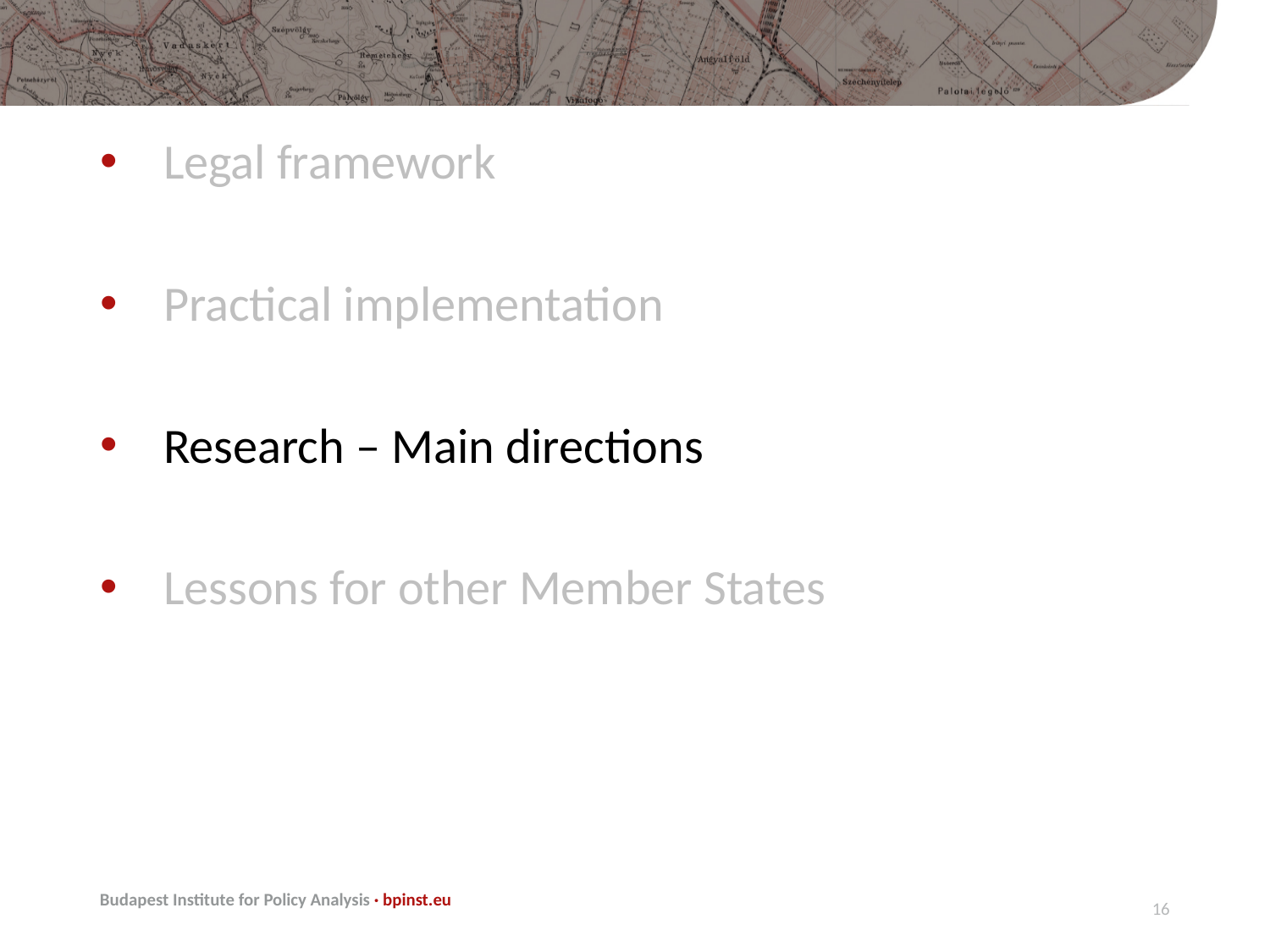

#
Legal framework

Practical implementation

Research – Main directions

Lessons for other Member States

16